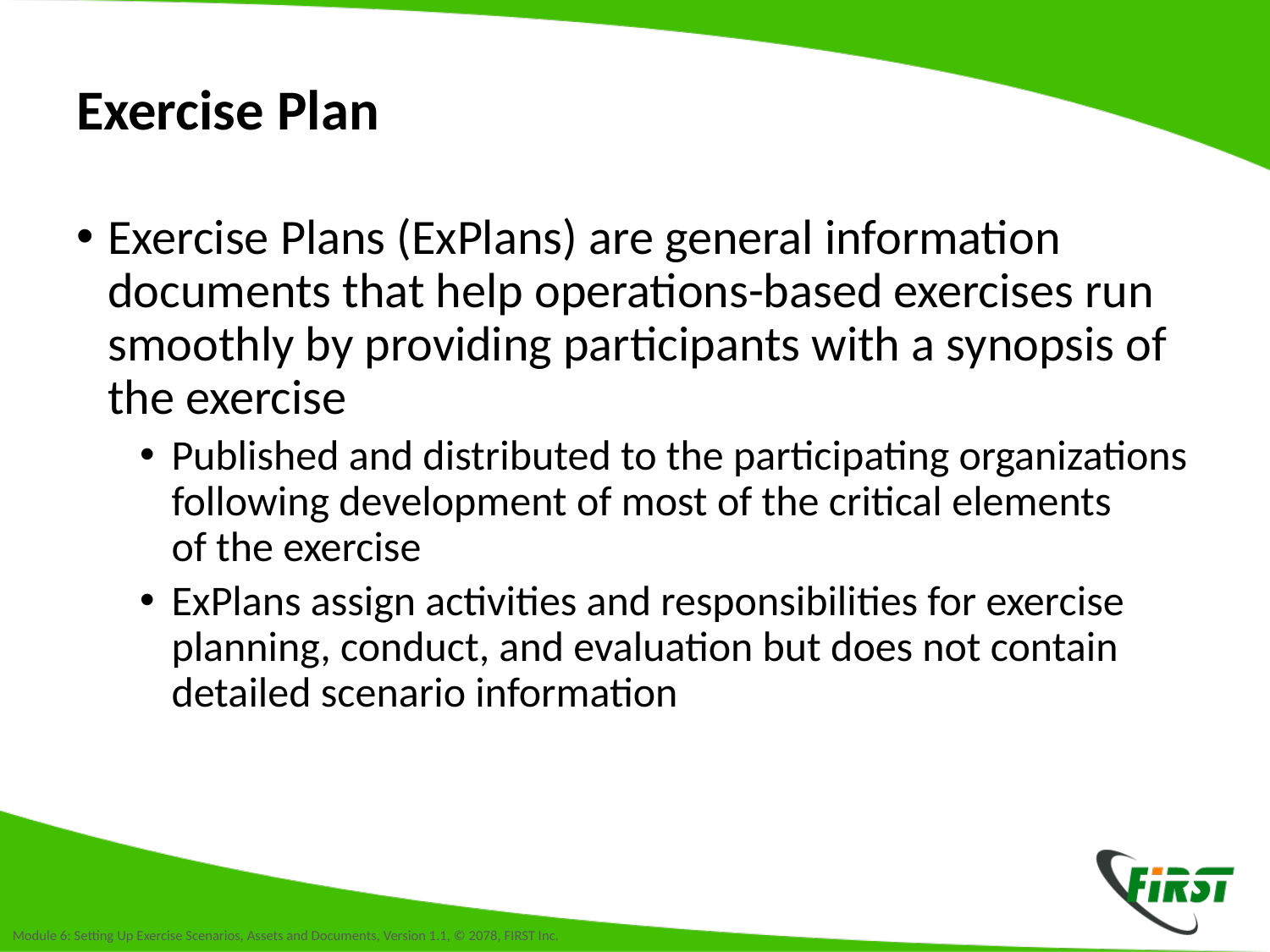

# Exercise Plan
Exercise Plans (ExPlans) are general information documents that help operations-based exercises run smoothly by providing participants with a synopsis of the exercise
Published and distributed to the participating organizations following development of most of the critical elements
of the exercise
ExPlans assign activities and responsibilities for exercise planning, conduct, and evaluation but does not contain detailed scenario information